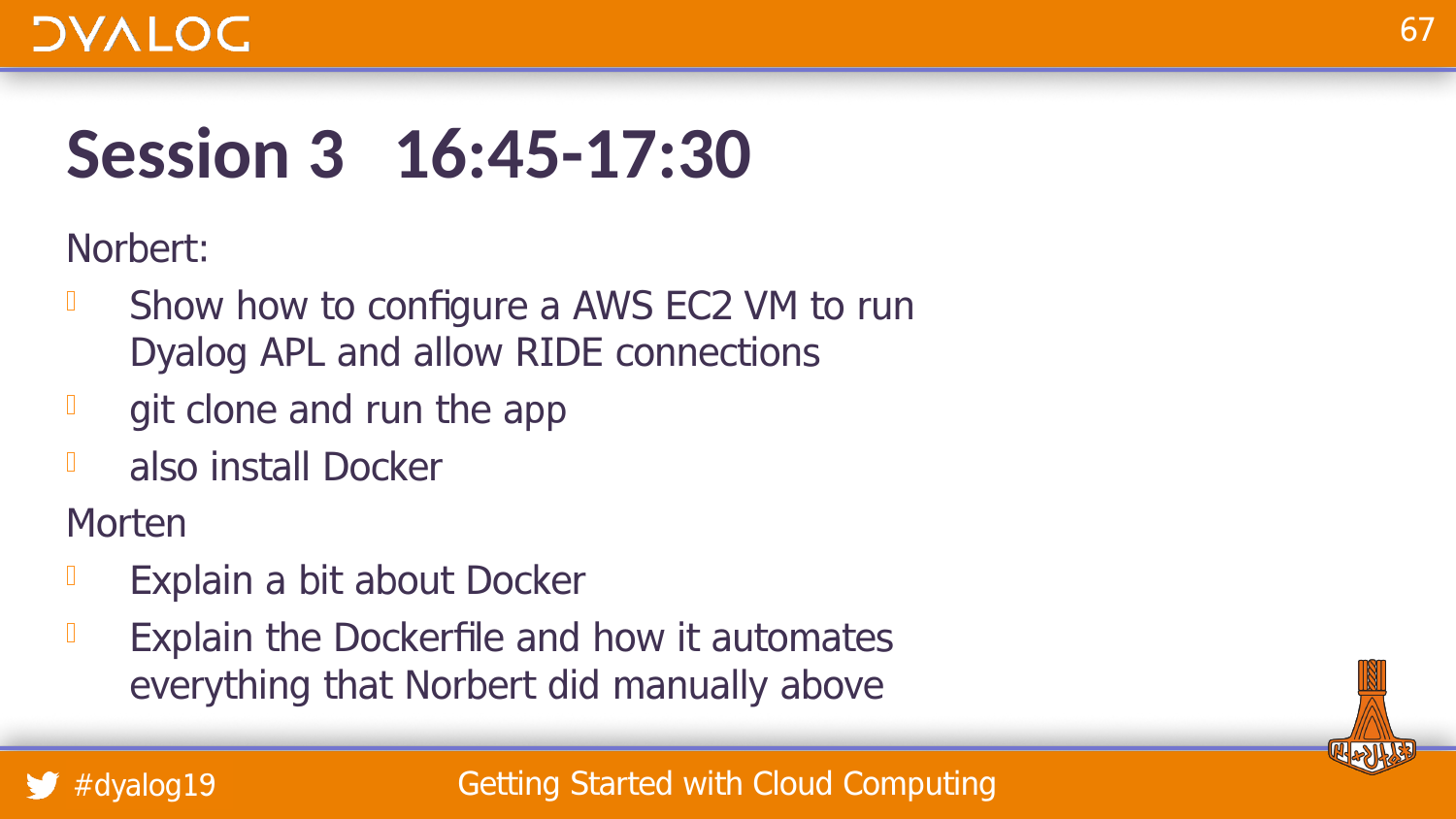

# Session 3   16:45-17:30
Norbert:
Show how to configure a AWS EC2 VM to run Dyalog APL and allow RIDE connections
git clone and run the app
also install Docker
Morten
Explain a bit about Docker
Explain the Dockerfile and how it automates everything that Norbert did manually above